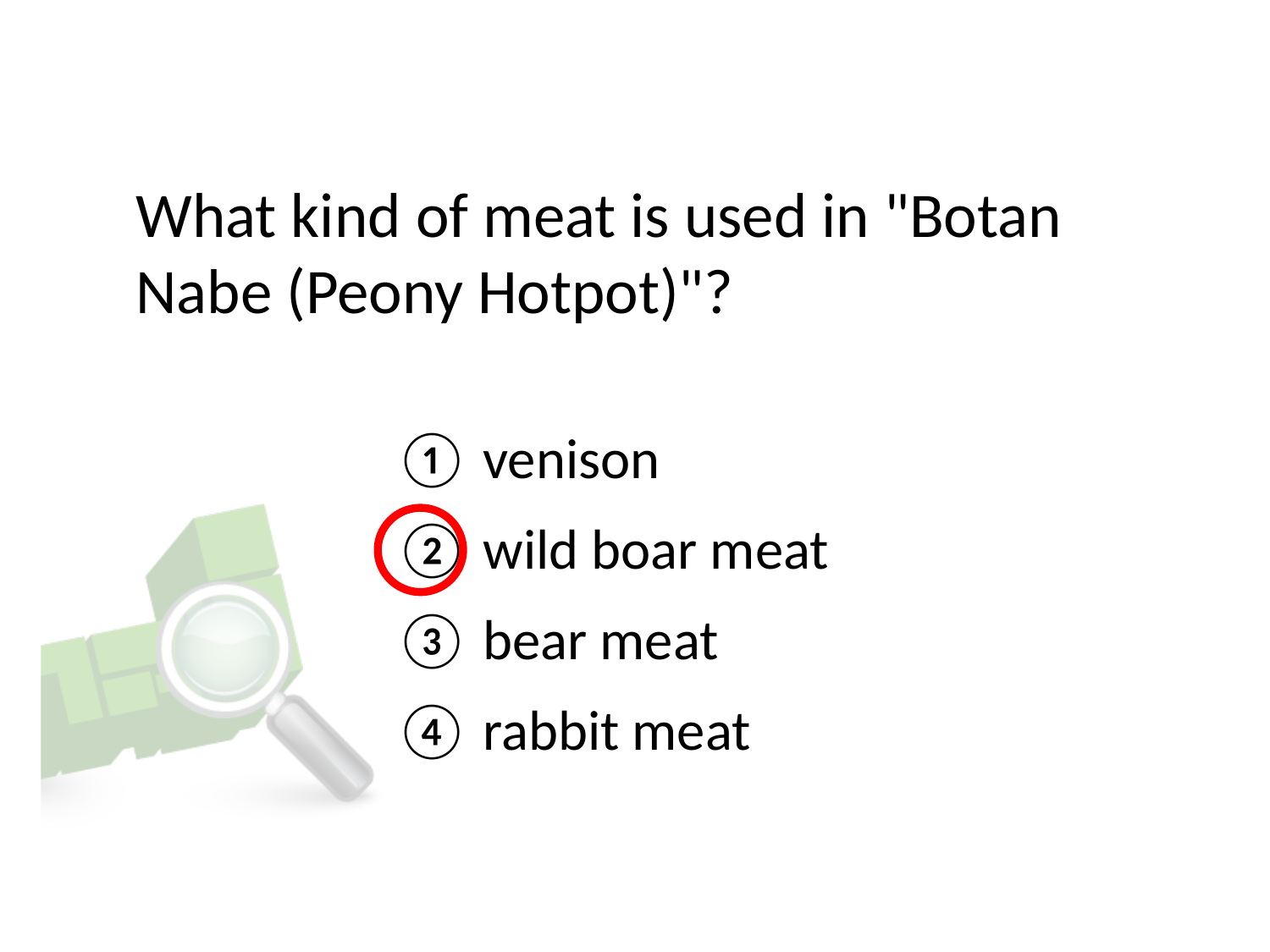

# What kind of meat is used in "Botan Nabe (Peony Hotpot)"?
① venison
② wild boar meat
③ bear meat
④ rabbit meat